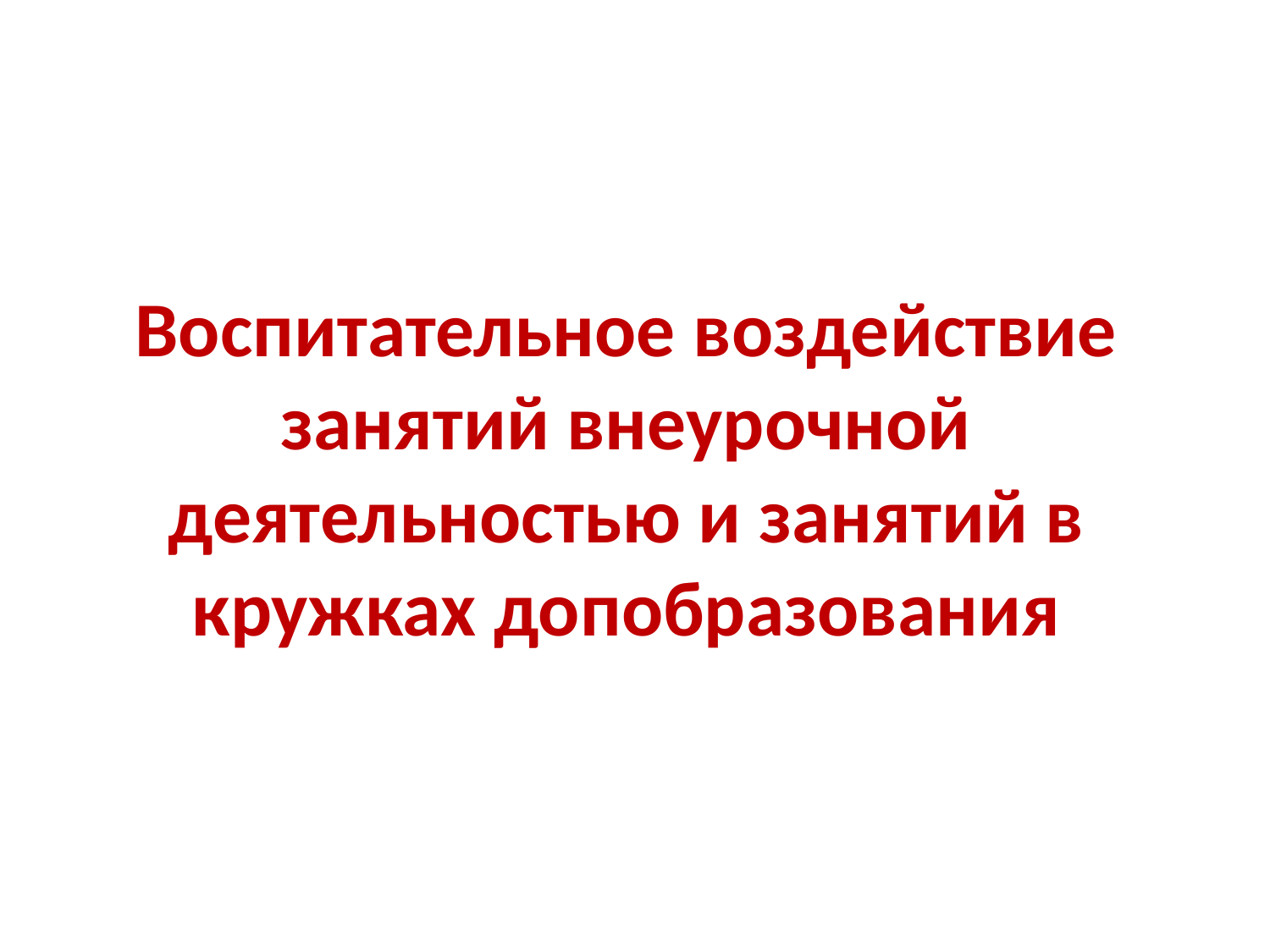

# Воспитательное воздействие занятий внеурочной деятельностью и занятий в кружках допобразования